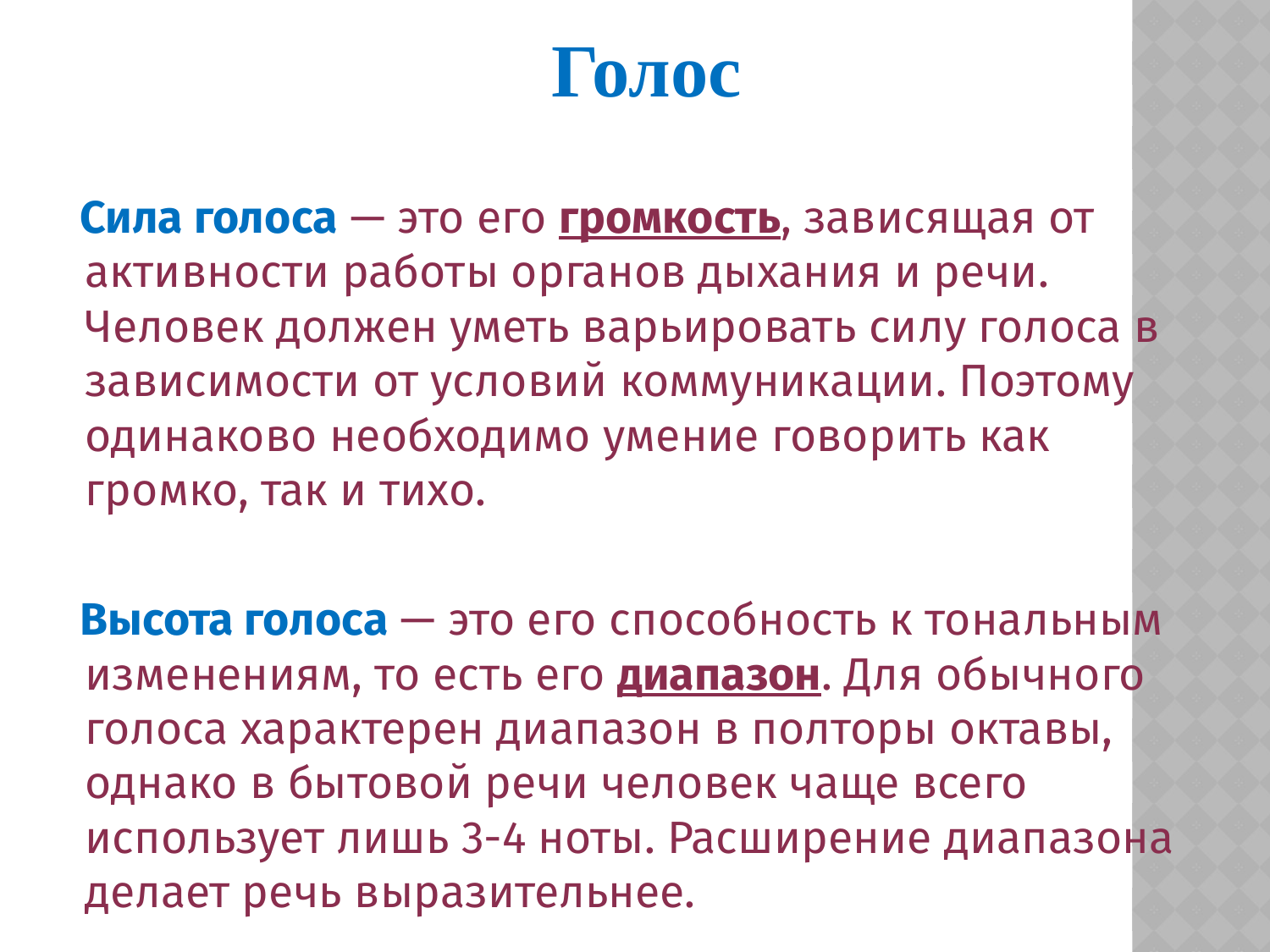

Голос

   Сила голоса — это его громкость, зависящая от активности работы органов дыхания и речи. Человек должен уметь варьировать силу голоса в зависимости от условий коммуникации. Поэтому одинаково необходимо умение говорить как громко, так и тихо.

   Высота голоса — это его способность к тональным изменениям, то есть его диапазон. Для обычного голоса характерен диапазон в полторы октавы, однако в бытовой речи человек чаще всего использует лишь 3-4 ноты. Расширение диапазона делает речь выразительнее.